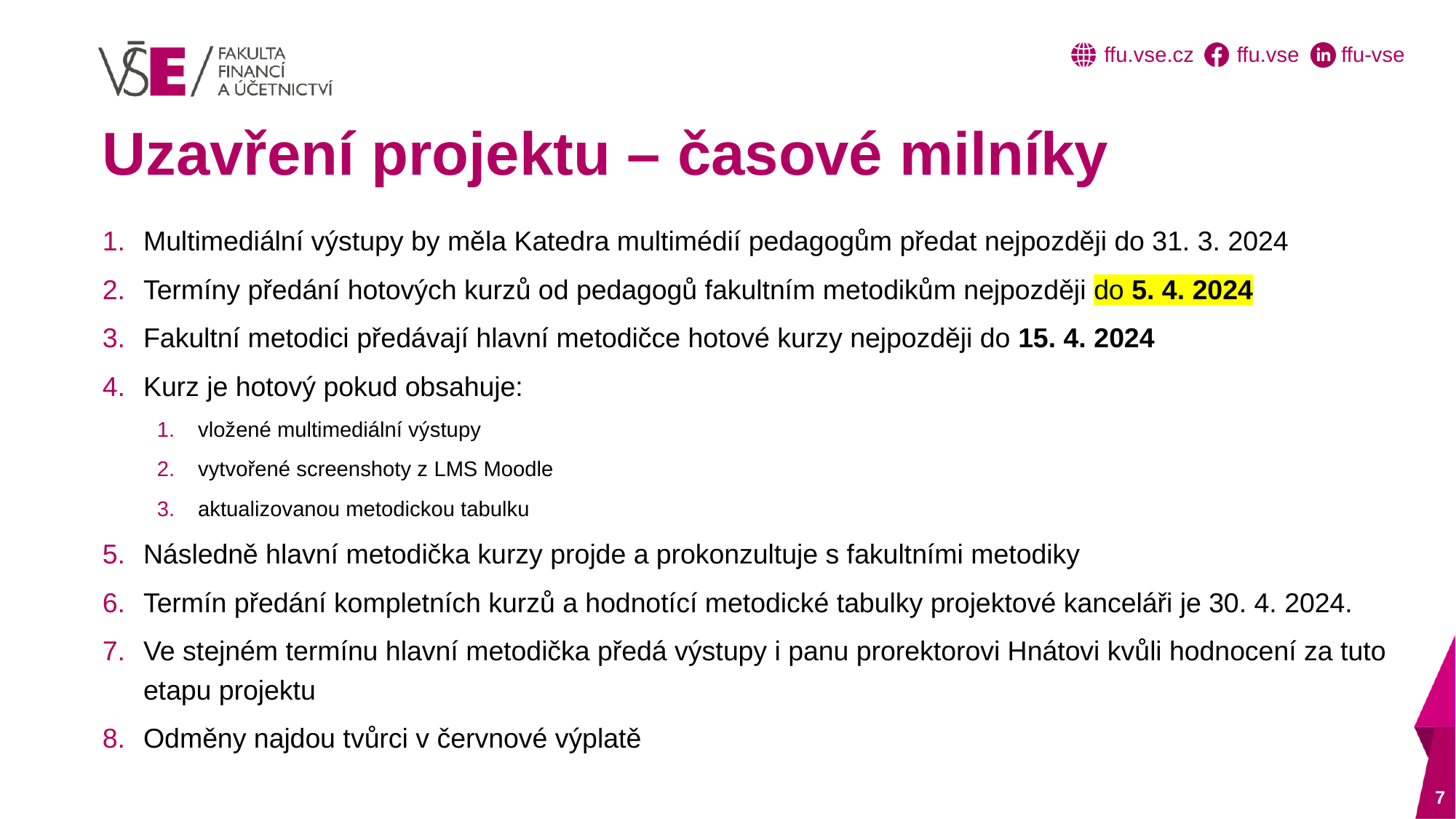

# Uzavření projektu – časové milníky
Multimediální výstupy by měla Katedra multimédií pedagogům předat nejpozději do 31. 3. 2024
Termíny předání hotových kurzů od pedagogů fakultním metodikům nejpozději do 5. 4. 2024
Fakultní metodici předávají hlavní metodičce hotové kurzy nejpozději do 15. 4. 2024
Kurz je hotový pokud obsahuje:
vložené multimediální výstupy
vytvořené screenshoty z LMS Moodle
aktualizovanou metodickou tabulku
Následně hlavní metodička kurzy projde a prokonzultuje s fakultními metodiky
Termín předání kompletních kurzů a hodnotící metodické tabulky projektové kanceláři je 30. 4. 2024.
Ve stejném termínu hlavní metodička předá výstupy i panu prorektorovi Hnátovi kvůli hodnocení za tuto etapu projektu
Odměny najdou tvůrci v červnové výplatě